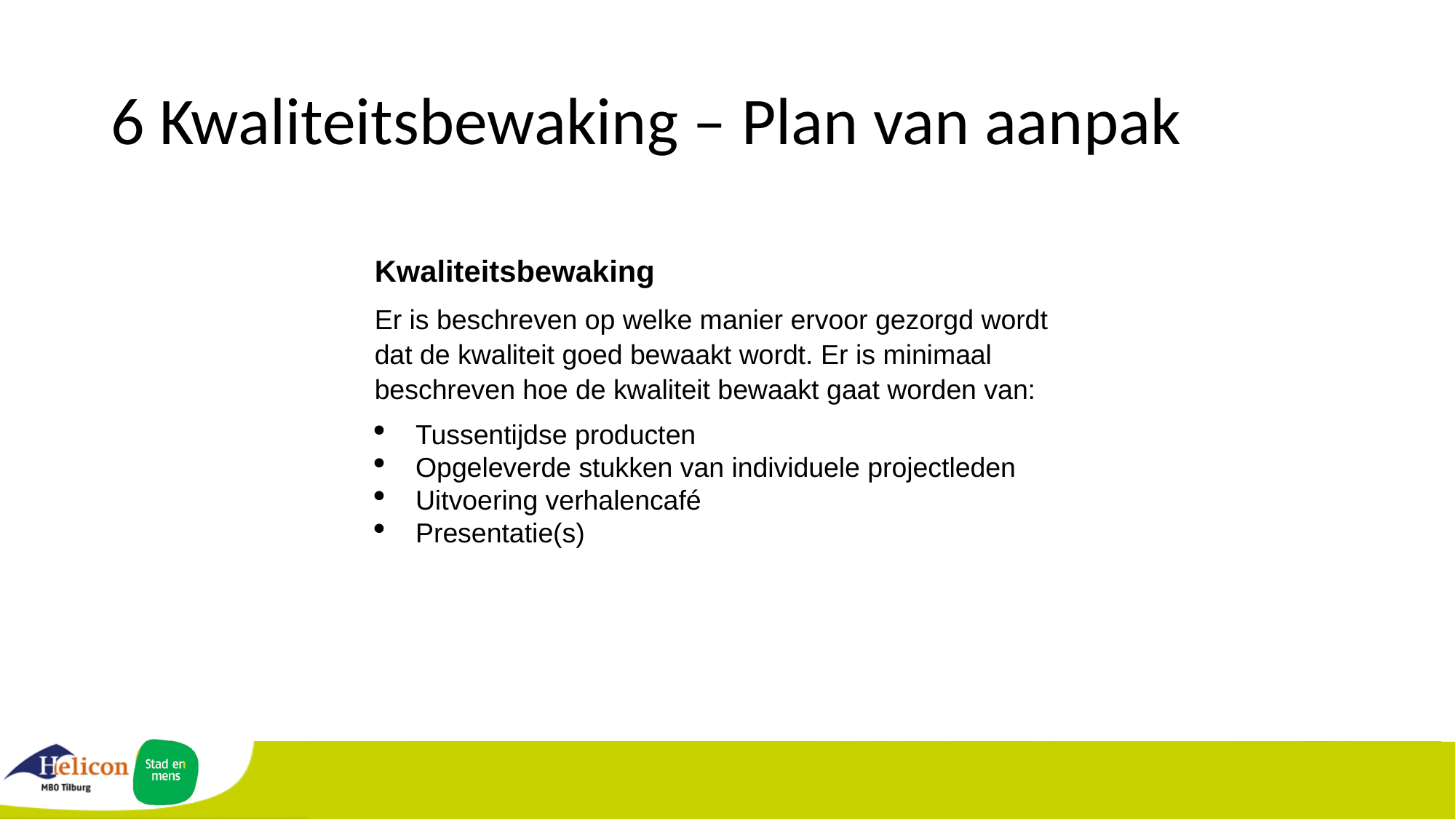

# 6 Kwaliteitsbewaking – Plan van aanpak
Kwaliteitsbewaking
Er is beschreven op welke manier ervoor gezorgd wordt dat de kwaliteit goed bewaakt wordt. Er is minimaal beschreven hoe de kwaliteit bewaakt gaat worden van:
Tussentijdse producten
Opgeleverde stukken van individuele projectleden
Uitvoering verhalencafé
Presentatie(s)